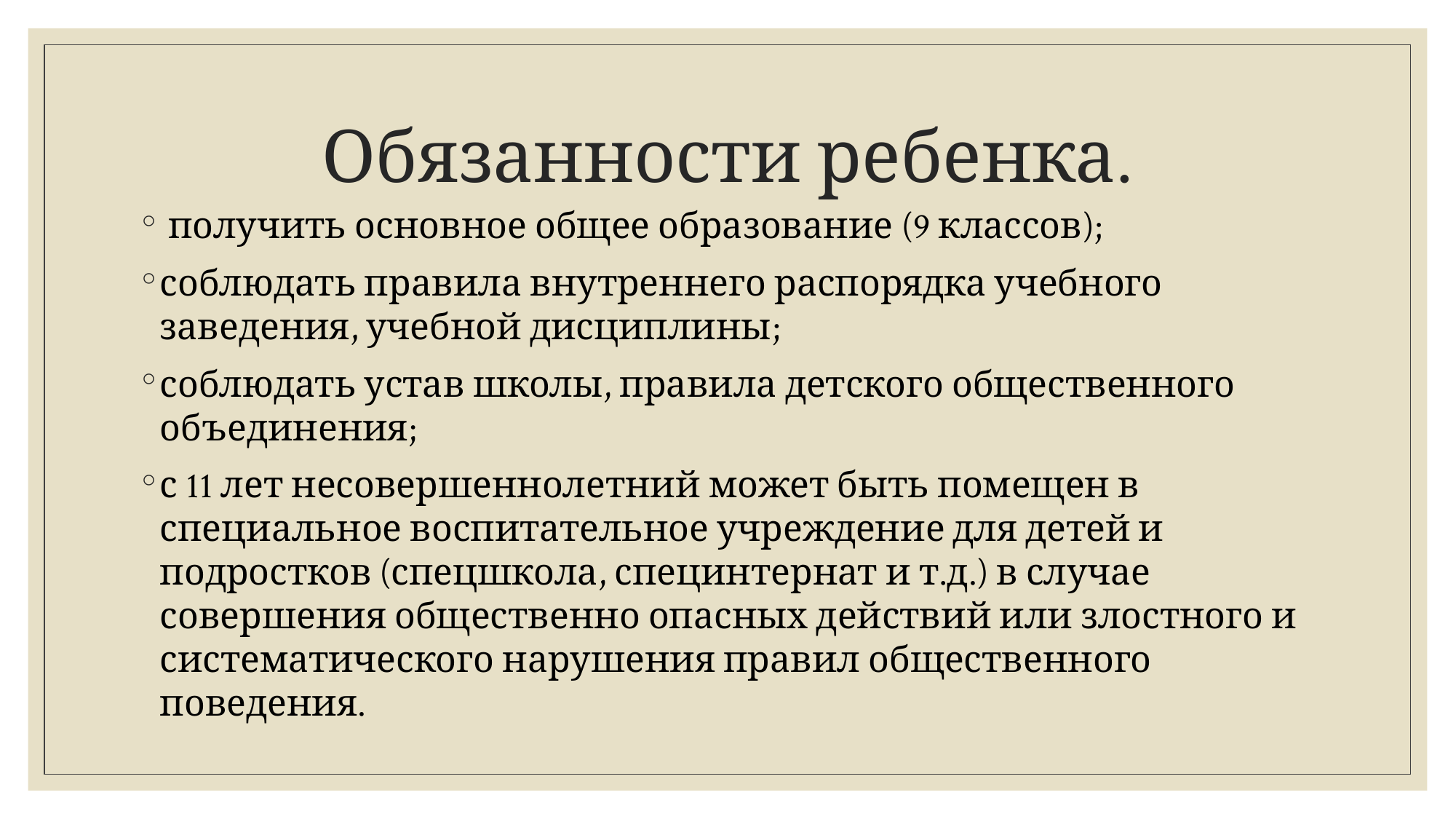

# Обязанности ребенка.
 получить основное общее образование (9 классов);
соблюдать правила внутреннего распорядка учебного заведения, учебной дисциплины;
соблюдать устав школы, правила детского общественного объединения;
с 11 лет несовершеннолетний может быть помещен в специальное воспитательное учреждение для детей и подростков (спецшкола, специнтернат и т.д.) в случае совершения общественно опасных действий или злостного и систематического нарушения правил общественного поведения.